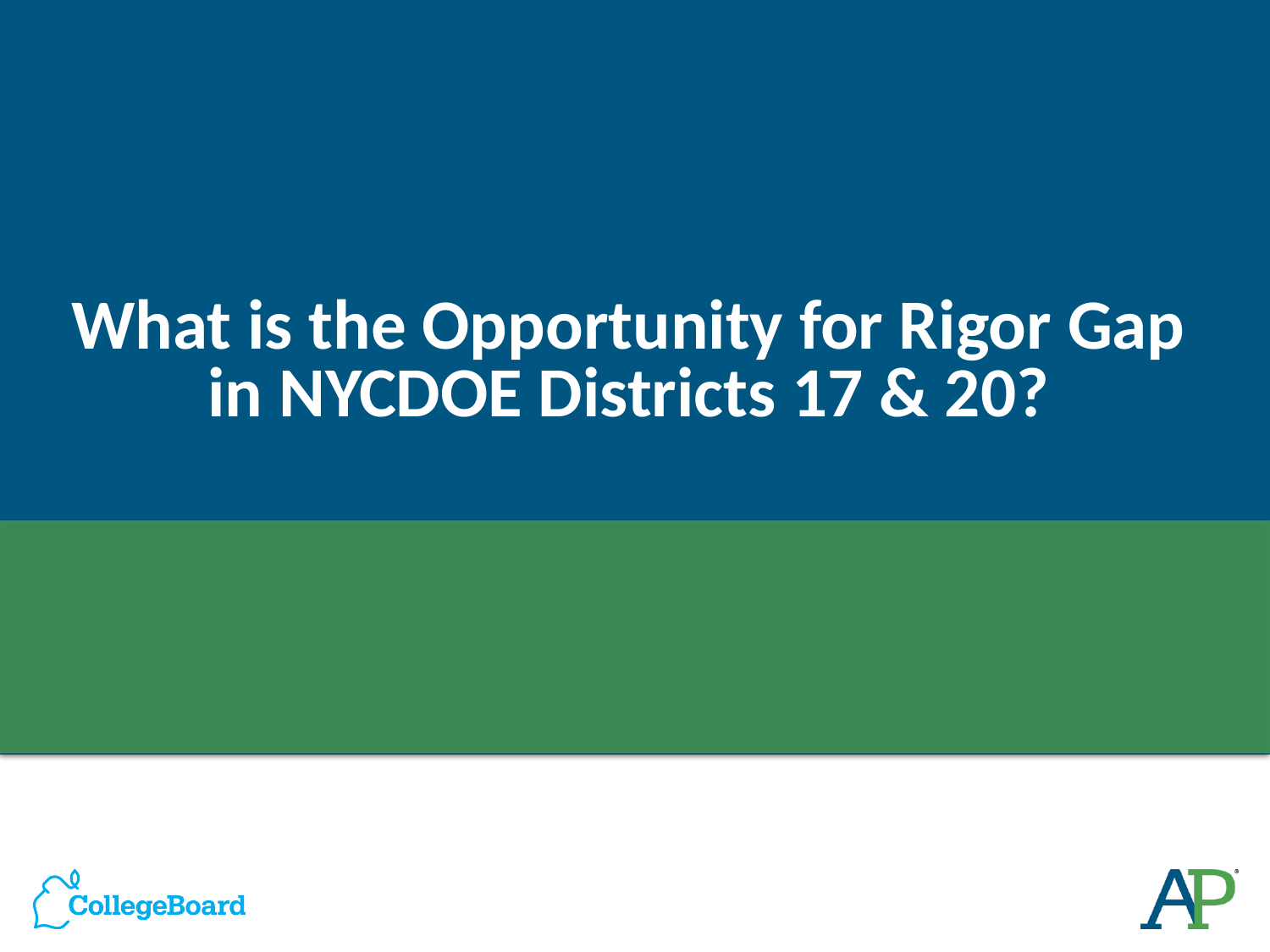

# What is the Opportunity for Rigor Gap in NYCDOE Districts 17 & 20?